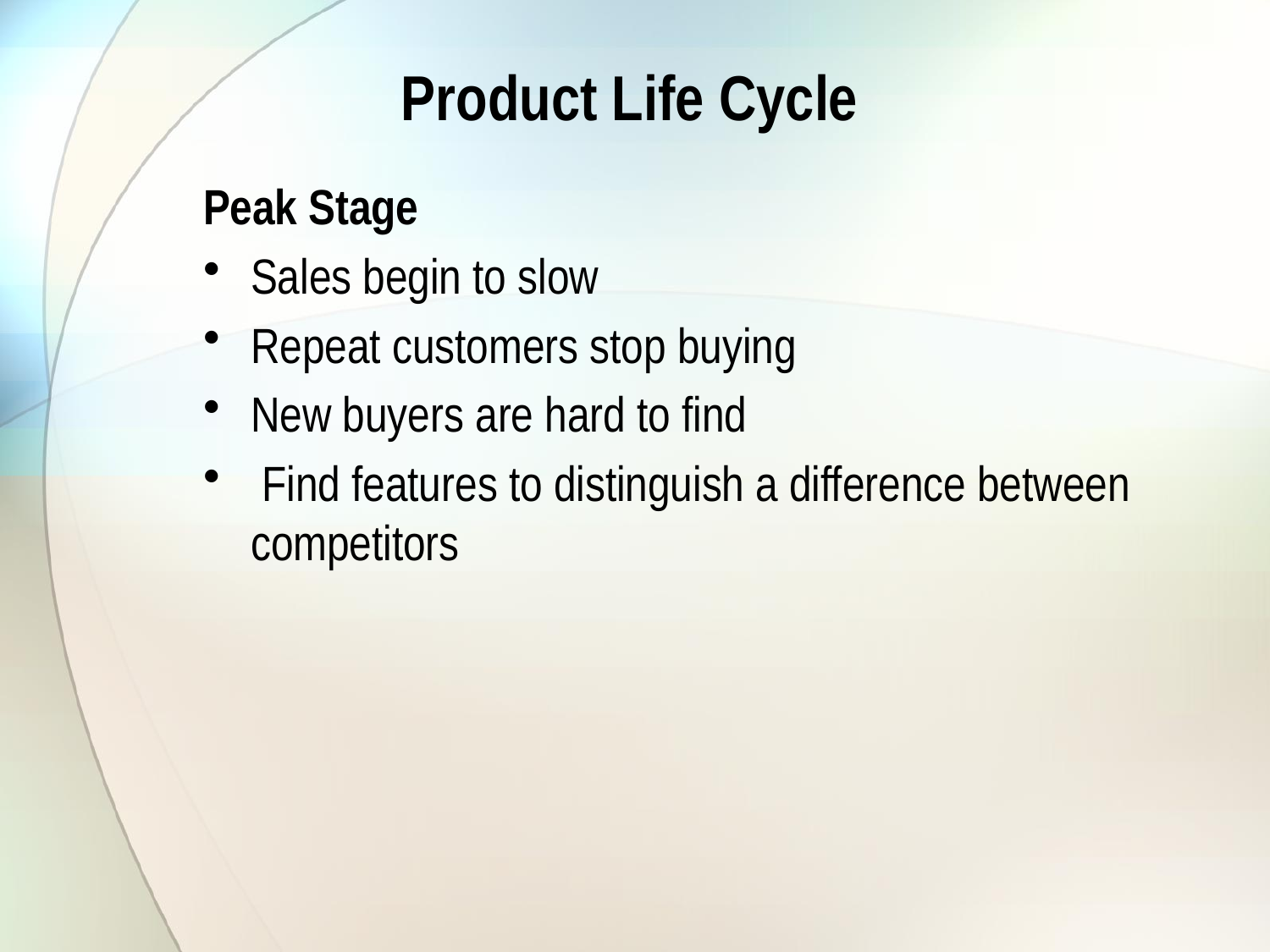

# Product Life Cycle
Peak Stage
Sales begin to slow
Repeat customers stop buying
New buyers are hard to find
 Find features to distinguish a difference between competitors